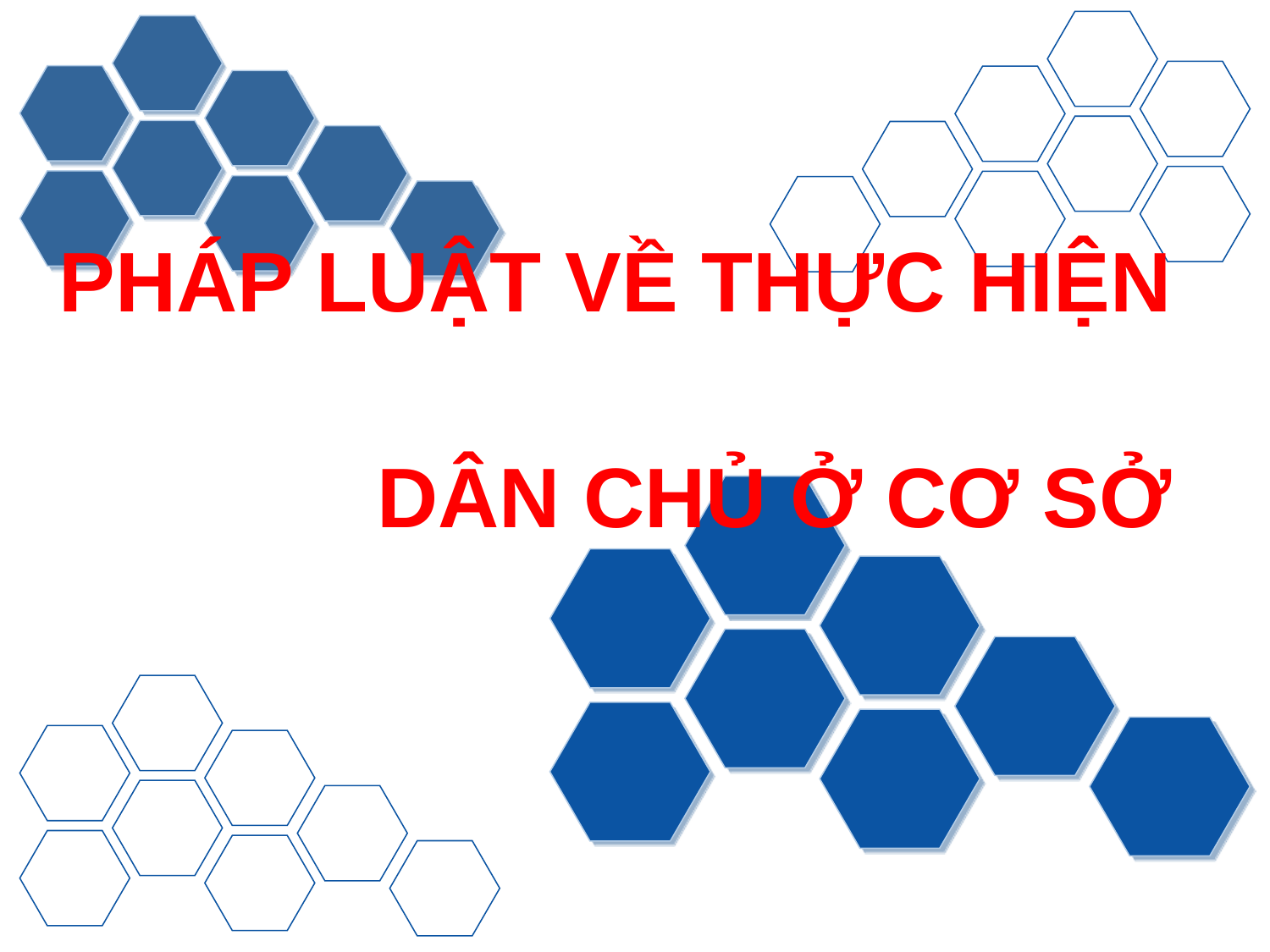

# PHÁP LUẬT VỀ THỰC HIỆN DÂN CHỦ Ở CƠ SỞ